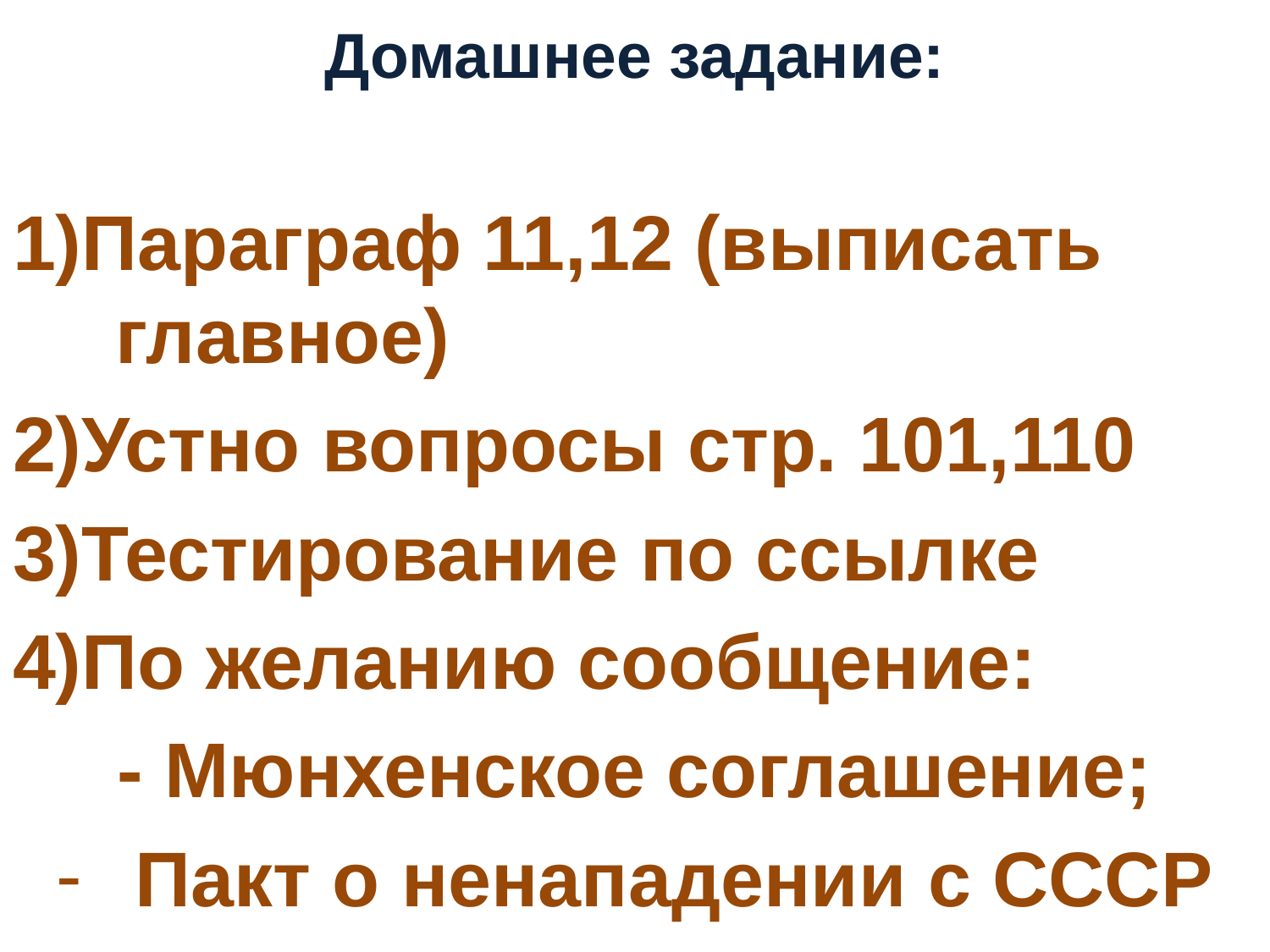

# Домашнее задание:
1)Параграф 11,12 (выписать главное)
2)Устно вопросы стр. 101,110
3)Тестирование по ссылке
4)По желанию сообщение:
- Мюнхенское соглашение;
Пакт о ненападении с СССР